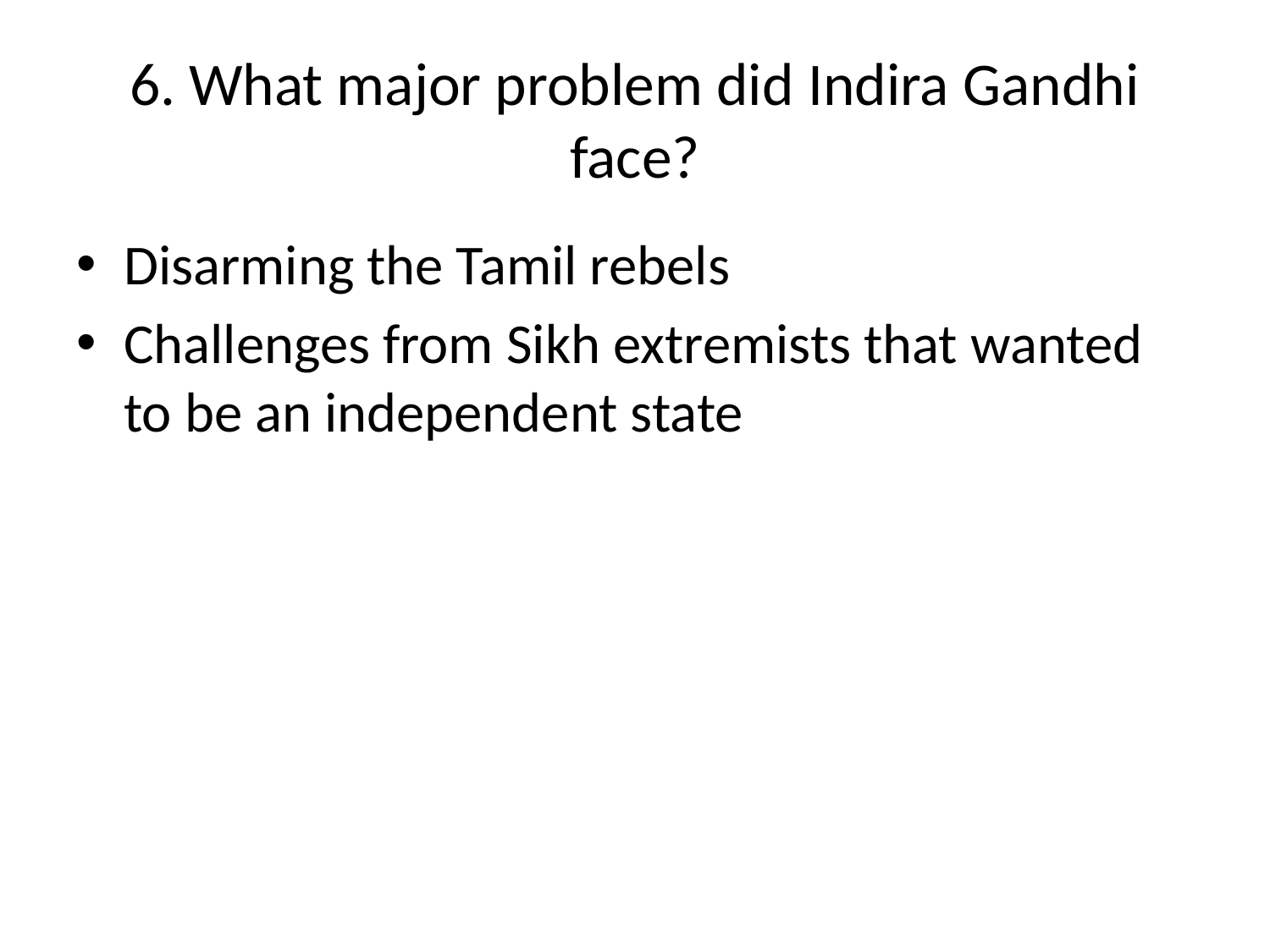

# 6. What major problem did Indira Gandhi face?
Disarming the Tamil rebels
Challenges from Sikh extremists that wanted to be an independent state